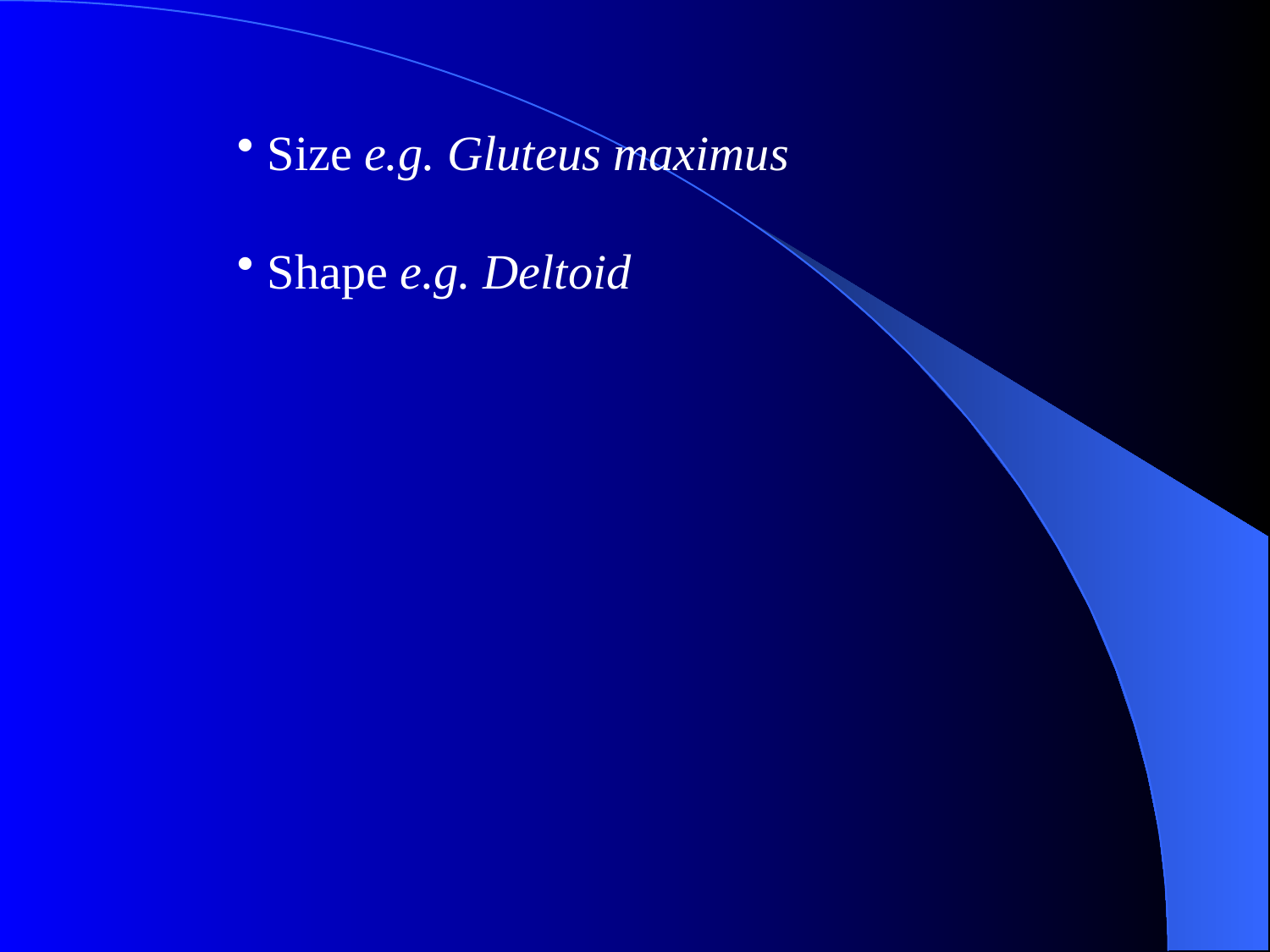

Size e.g. Gluteus maximus

Shape e.g. Deltoid